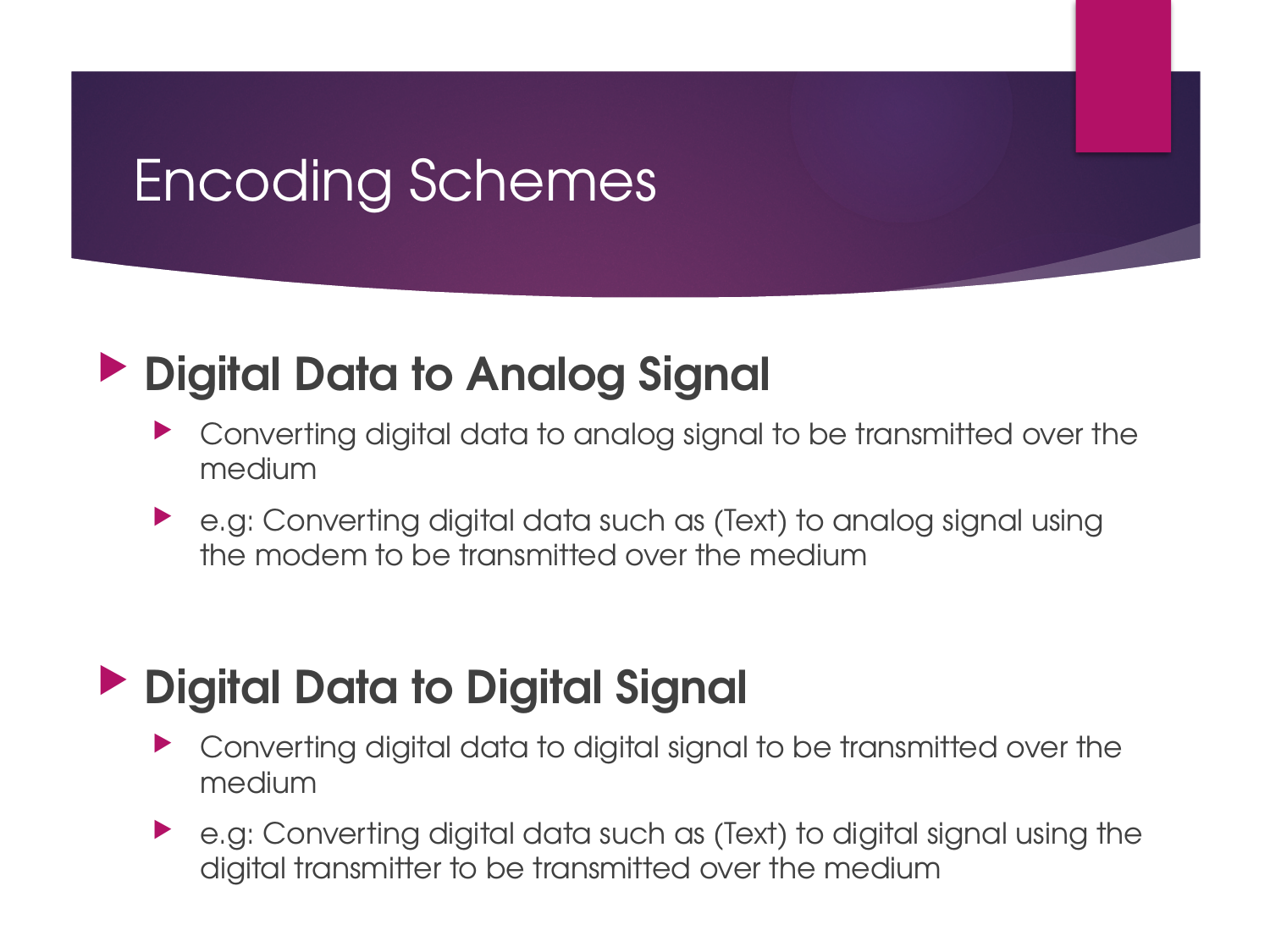

# Encoding Schemes
Digital Data to Analog Signal
Converting digital data to analog signal to be transmitted over the medium
e.g: Converting digital data such as (Text) to analog signal using the modem to be transmitted over the medium

Digital Data to Digital Signal
Converting digital data to digital signal to be transmitted over the medium
e.g: Converting digital data such as (Text) to digital signal using the digital transmitter to be transmitted over the medium